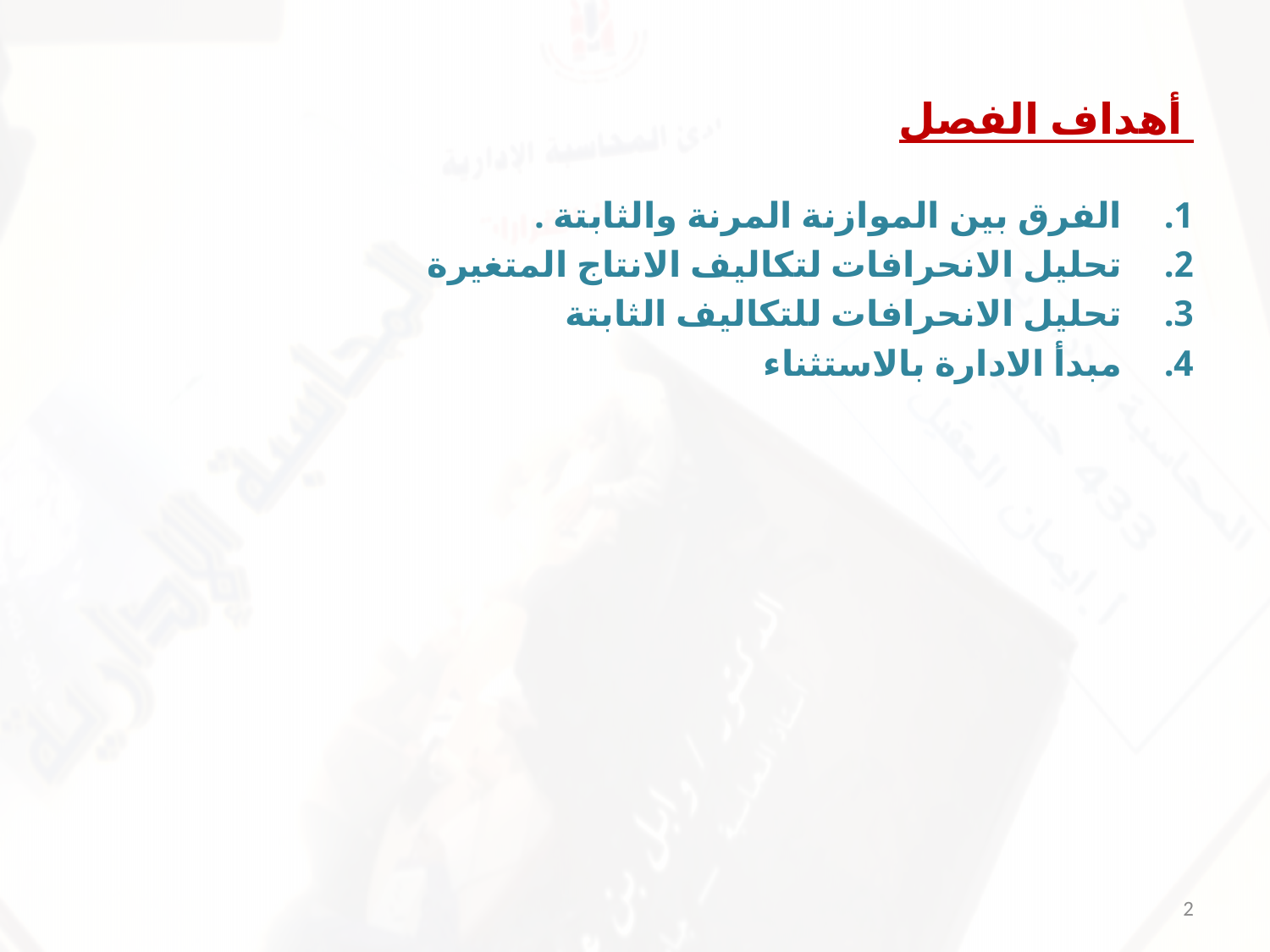

# أهداف الفصل
الفرق بين الموازنة المرنة والثابتة .
تحليل الانحرافات لتكاليف الانتاج المتغيرة
تحليل الانحرافات للتكاليف الثابتة
مبدأ الادارة بالاستثناء

2